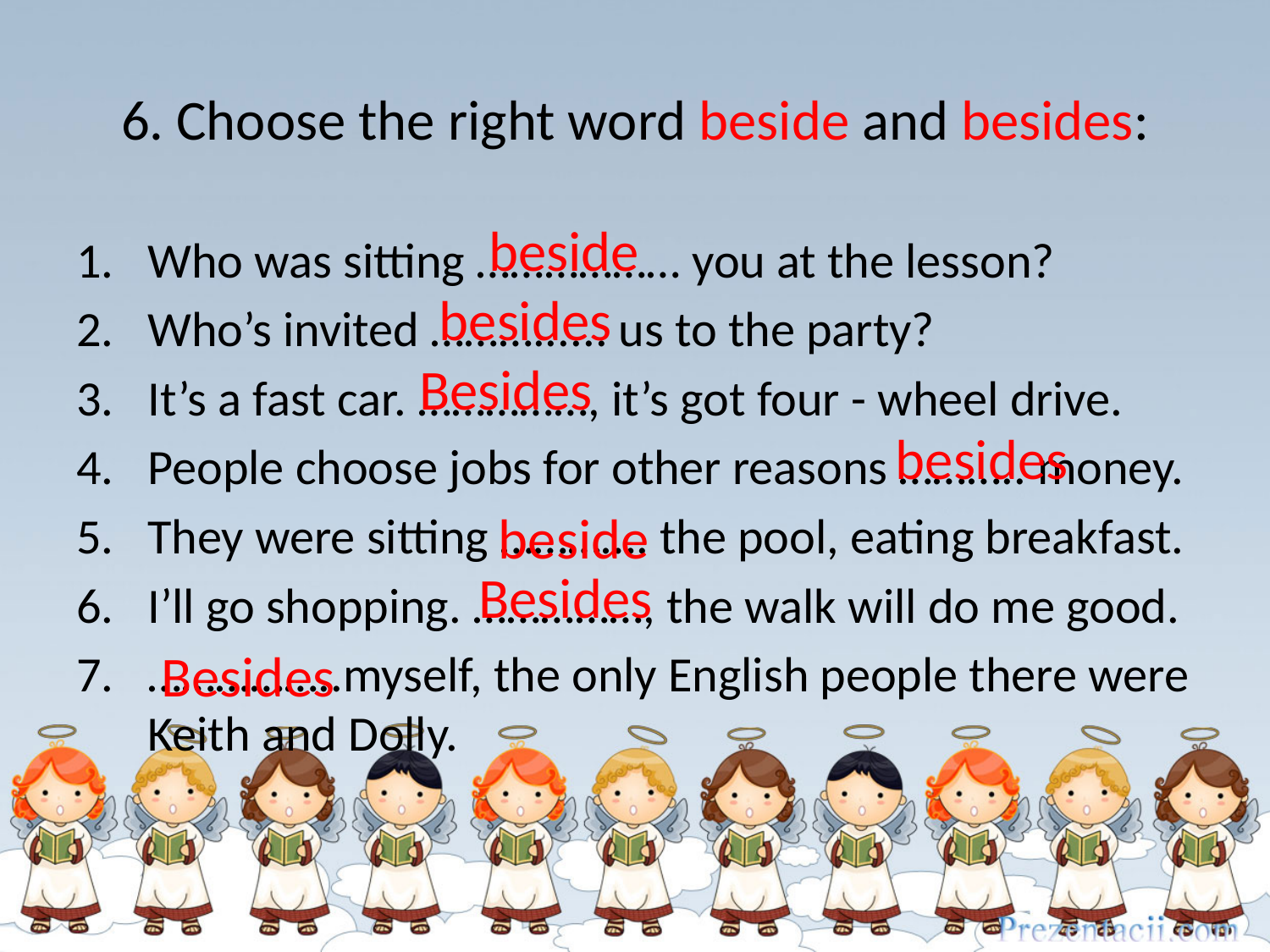

# 6. Choose the right word beside and besides:
beside
Who was sitting ……………… you at the lesson?
Who’s invited ………...... us to the party?
It’s a fast car. ……………, it’s got four - wheel drive.
People choose jobs for other reasons ……….. money.
They were sitting …………. the pool, eating breakfast.
I’ll go shopping. ……………, the walk will do me good.
……………..myself, the only English people there were Keith and Dolly.
besides
Besides
besides
beside
Besides
Besides